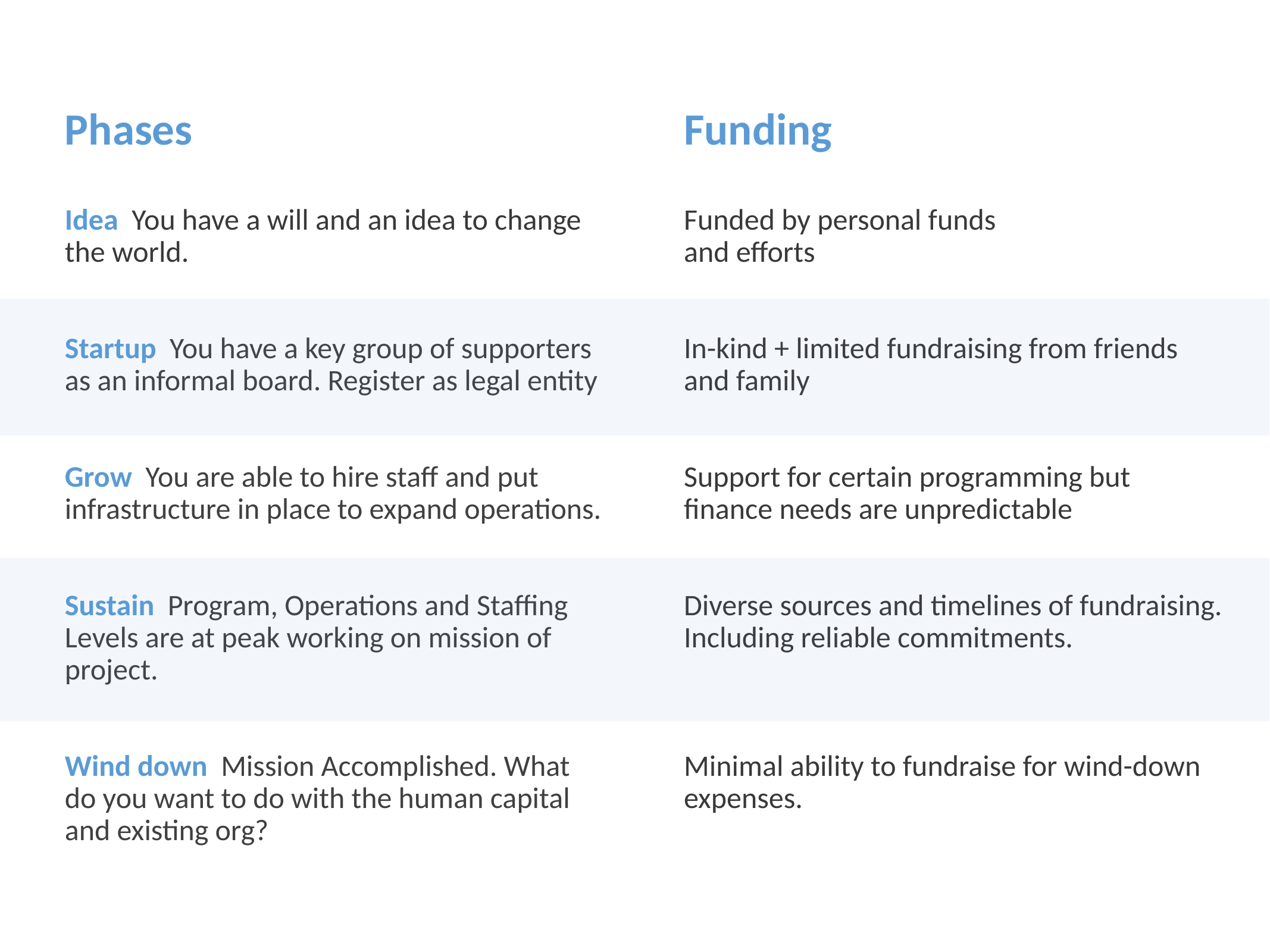

Phases
Funding
Idea  You have a will and an idea to change the world.

Startup  You have a key group of supporters as an informal board. Register as legal entity

Grow  You are able to hire staff and put infrastructure in place to expand operations.

Sustain  Program, Operations and Staffing Levels are at peak working on mission of project.

Wind down  Mission Accomplished. What do you want to do with the human capital and existing org?
Funded by personal funds
and efforts

In-kind + limited fundraising from friends and family

Support for certain programming but finance needs are unpredictable

Diverse sources and timelines of fundraising. Including reliable commitments.

Minimal ability to fundraise for wind-down expenses.